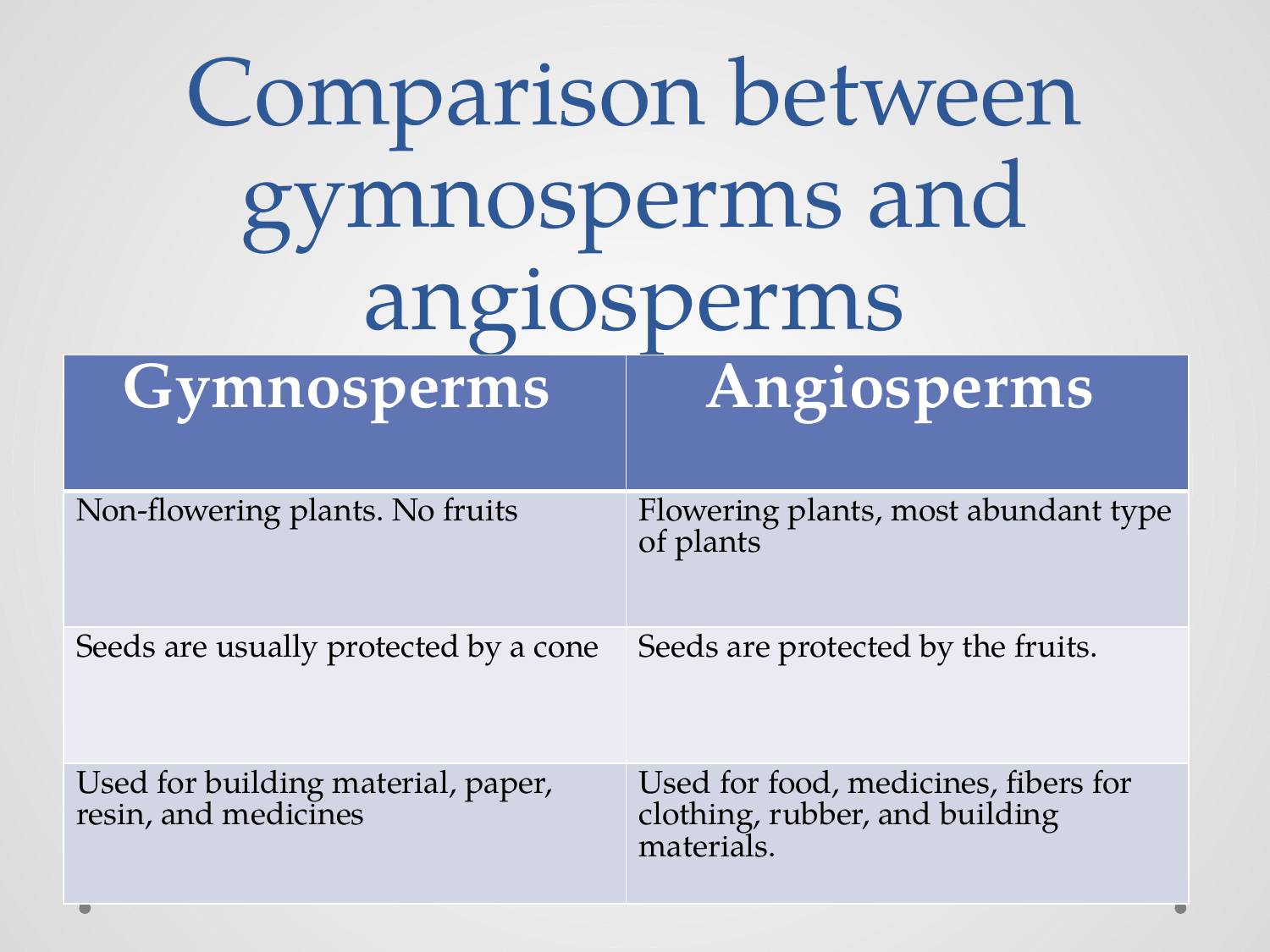

# Comparison between gymnosperms and angiosperms
| Gymnosperms | Angiosperms |
| --- | --- |
| Non-flowering plants. No fruits | Flowering plants, most abundant type of plants |
| Seeds are usually protected by a cone | Seeds are protected by the fruits. |
| Used for building material, paper, resin, and medicines | Used for food, medicines, fibers for clothing, rubber, and building materials. |